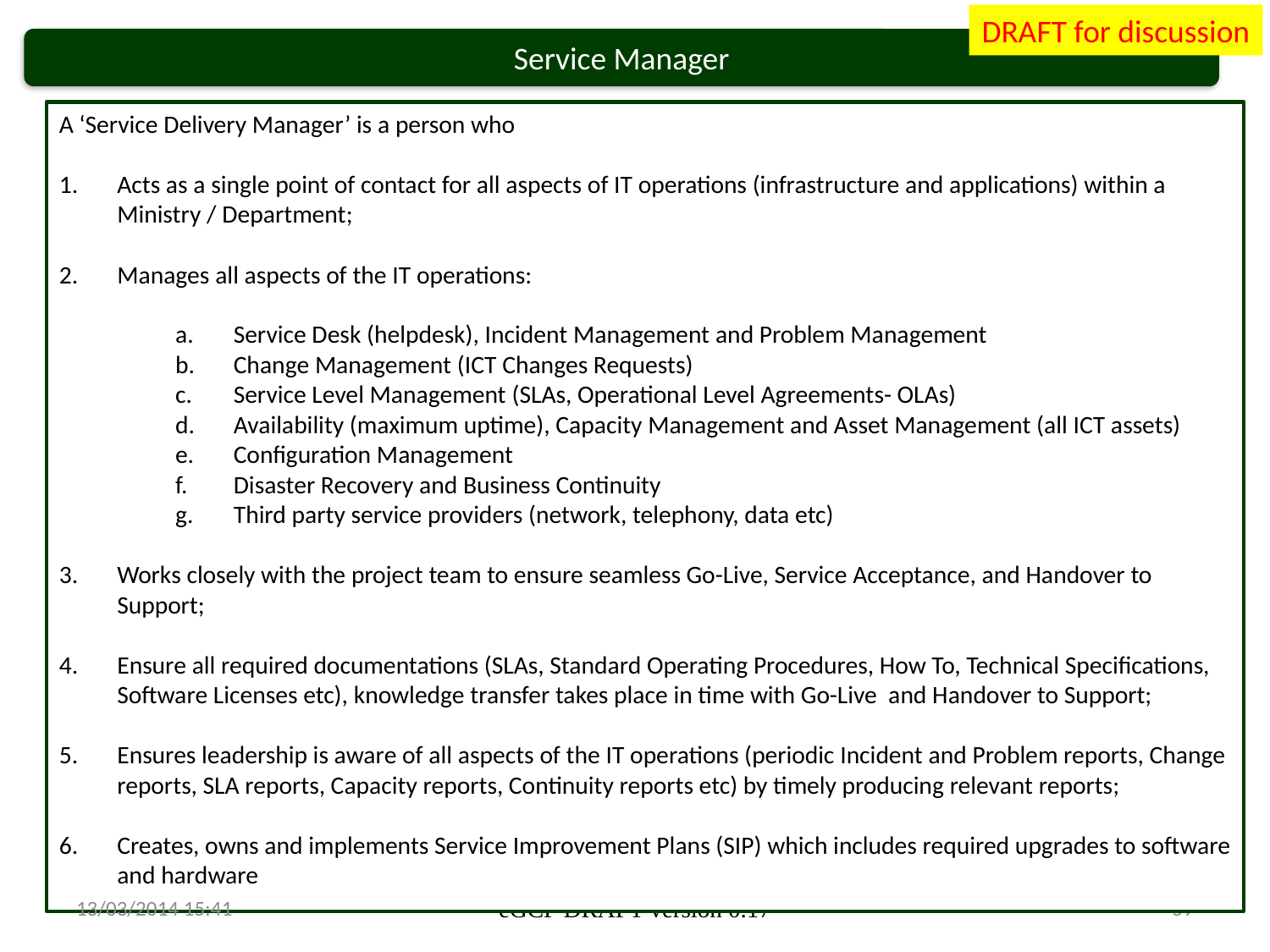

DRAFT for discussion
Service Manager
A ‘Service Delivery Manager’ is a person who

Acts as a single point of contact for all aspects of IT operations (infrastructure and applications) within a Ministry / Department;

Manages all aspects of the IT operations:

Service Desk (helpdesk), Incident Management and Problem Management
Change Management (ICT Changes Requests)
Service Level Management (SLAs, Operational Level Agreements- OLAs)
Availability (maximum uptime), Capacity Management and Asset Management (all ICT assets)
Configuration Management
Disaster Recovery and Business Continuity
Third party service providers (network, telephony, data etc)

Works closely with the project team to ensure seamless Go-Live, Service Acceptance, and Handover to Support;

Ensure all required documentations (SLAs, Standard Operating Procedures, How To, Technical Specifications, Software Licenses etc), knowledge transfer takes place in time with Go-Live  and Handover to Support;

Ensures leadership is aware of all aspects of the IT operations (periodic Incident and Problem reports, Change reports, SLA reports, Capacity reports, Continuity reports etc) by timely producing relevant reports;

Creates, owns and implements Service Improvement Plans (SIP) which includes required upgrades to software and hardware
13/03/2014 15:41
eGCF DRAFT version 0.17
59